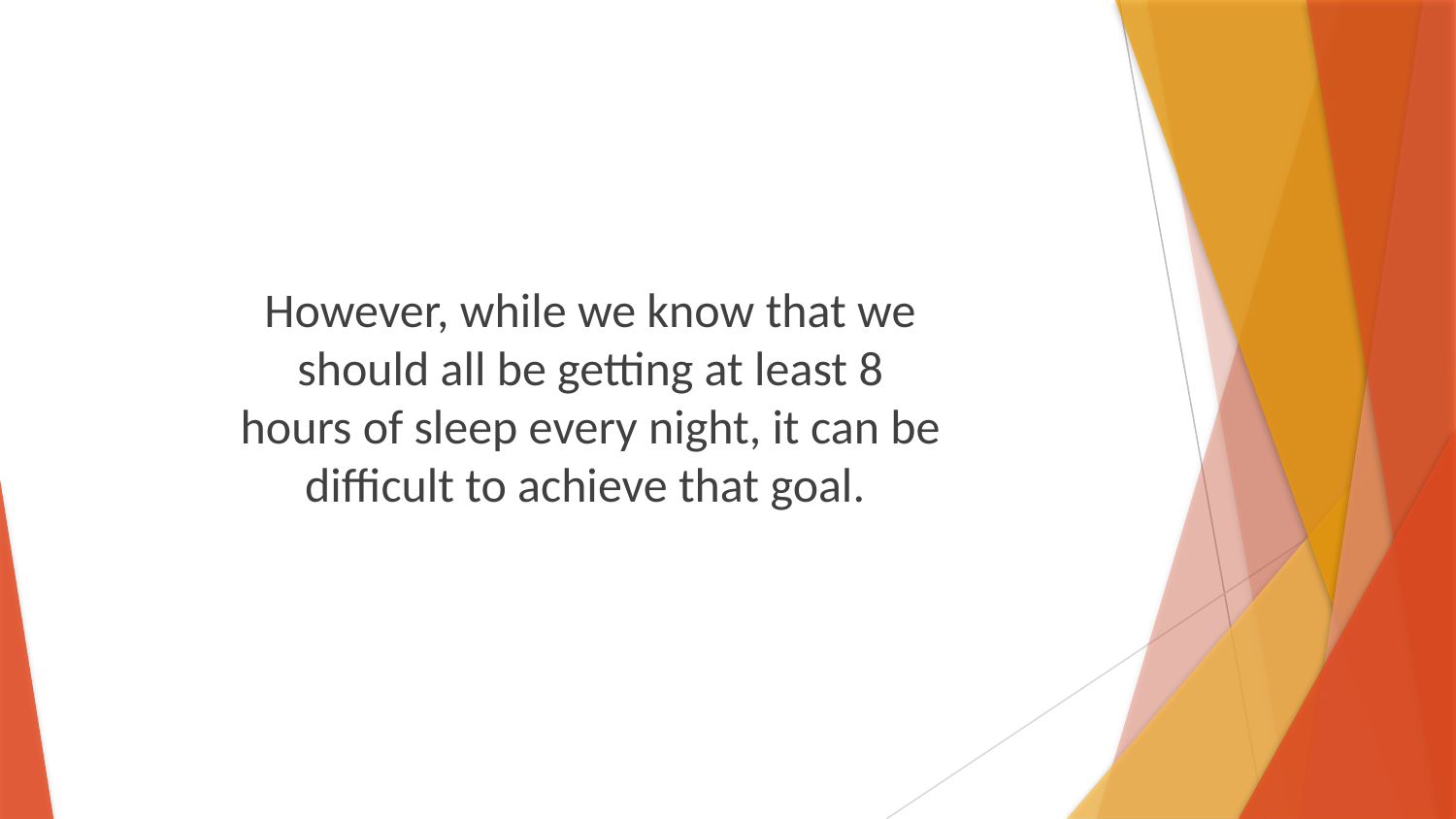

However, while we know that we should all be getting at least 8 hours of sleep every night, it can be difficult to achieve that goal.